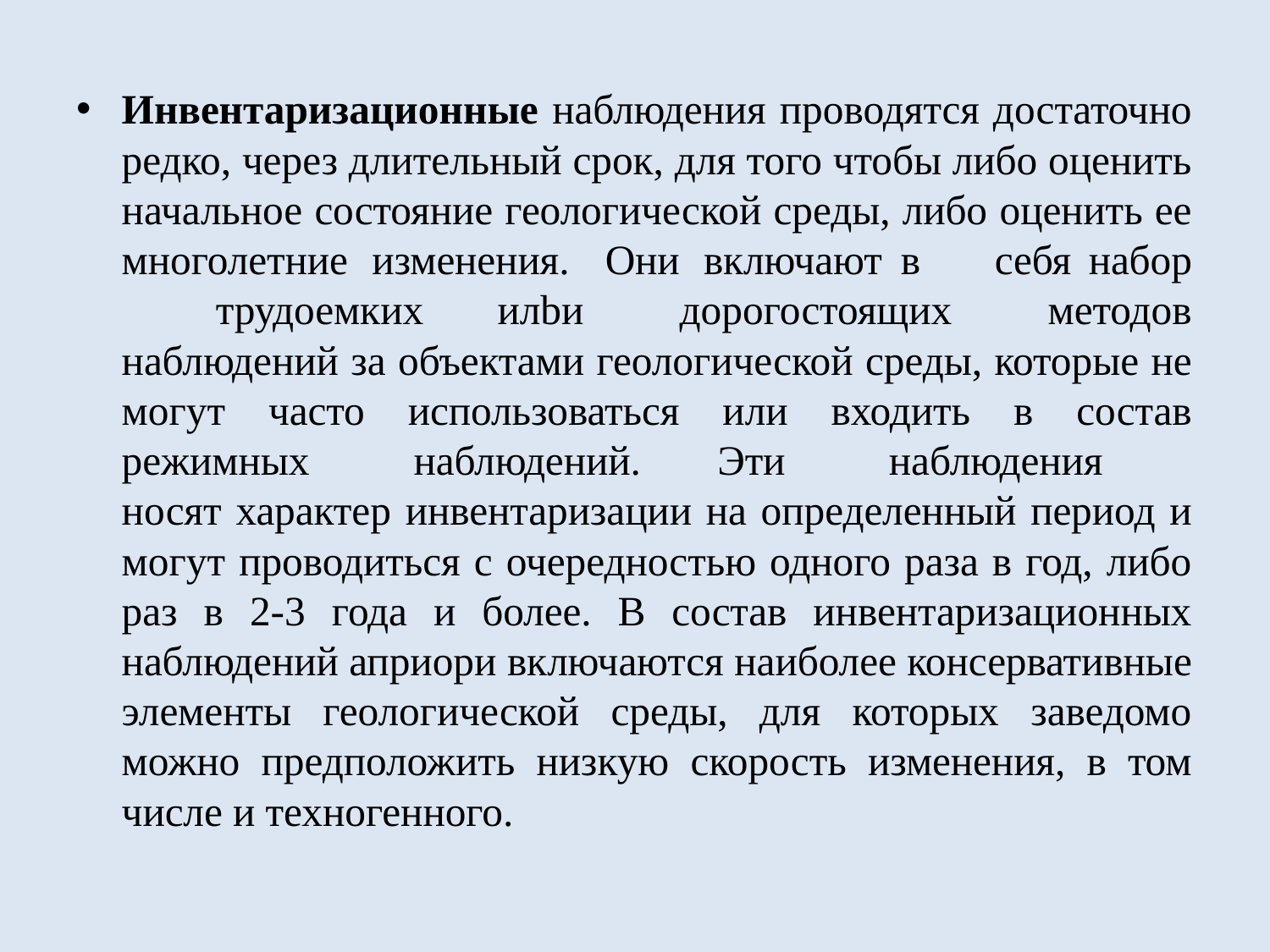

Инвентаризационные наблюдения проводятся достаточно редко, через длительный срок, для того чтобы либо оценить начальное состояние геологической среды, либо оценить ее многолетние изменения.	Они включают	в	себя	набор	трудоемких	илbи дорогостоящих методов наблюдений за объектами геологической среды, которые не могут часто использоваться или входить в состав режимных       наблюдений.	Эти       наблюдения       носят характер инвентаризации на определенный период и могут проводиться с очередностью одного раза в год, либо раз в 2-3 года и более. В состав инвентаризационных наблюдений априори включаются наиболее консервативные элементы геологической среды, для которых заведомо можно предположить низкую скорость изменения, в том числе и техногенного.